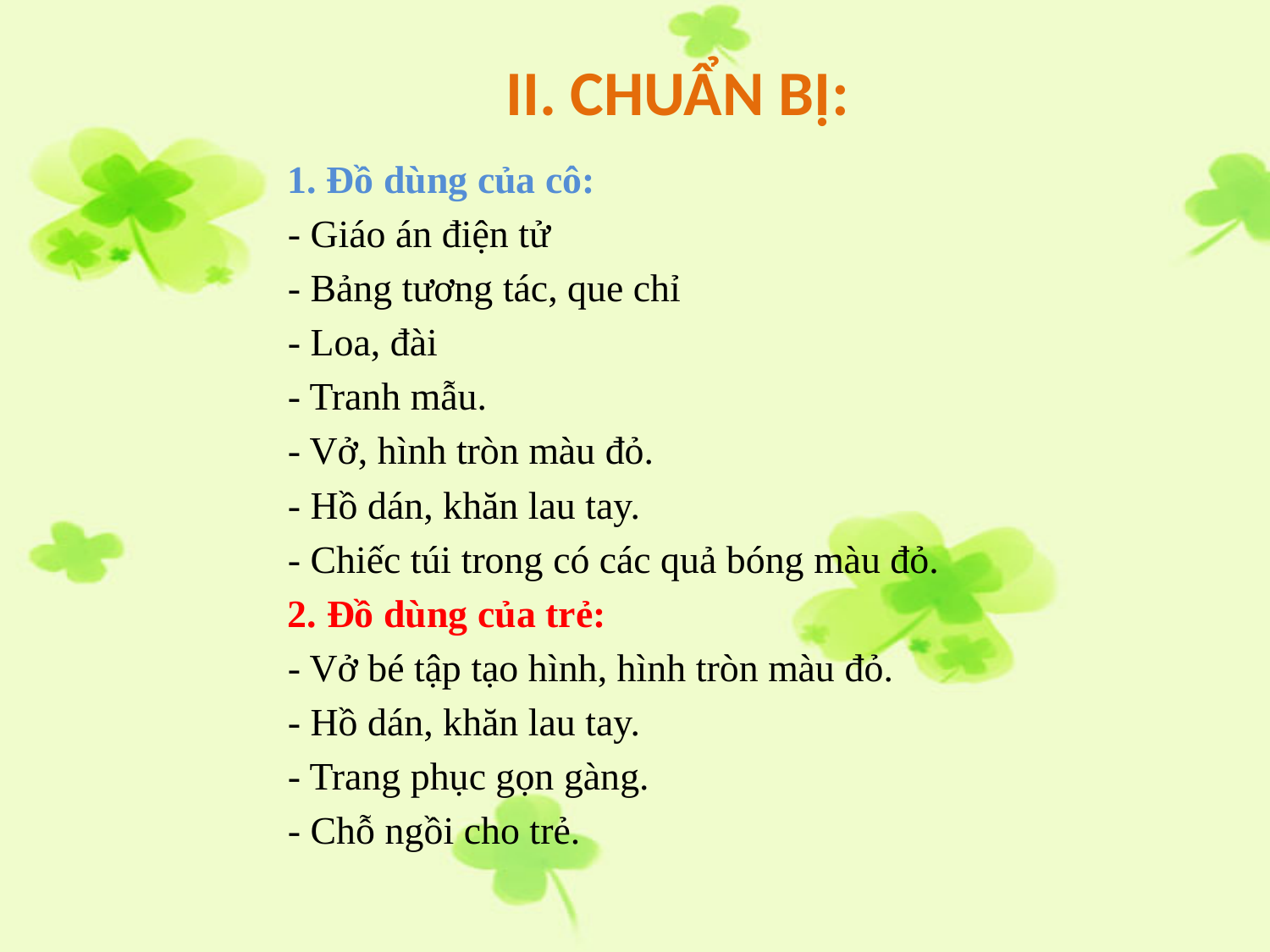

# II. CHUẨN BỊ:
1. Đồ dùng của cô:
- Giáo án điện tử
- Bảng tương tác, que chỉ
- Loa, đài
- Tranh mẫu.
- Vở, hình tròn màu đỏ.
- Hồ dán, khăn lau tay.
- Chiếc túi trong có các quả bóng màu đỏ.
2. Đồ dùng của trẻ:
- Vở bé tập tạo hình, hình tròn màu đỏ.
- Hồ dán, khăn lau tay.
- Trang phục gọn gàng.
- Chỗ ngồi cho trẻ.